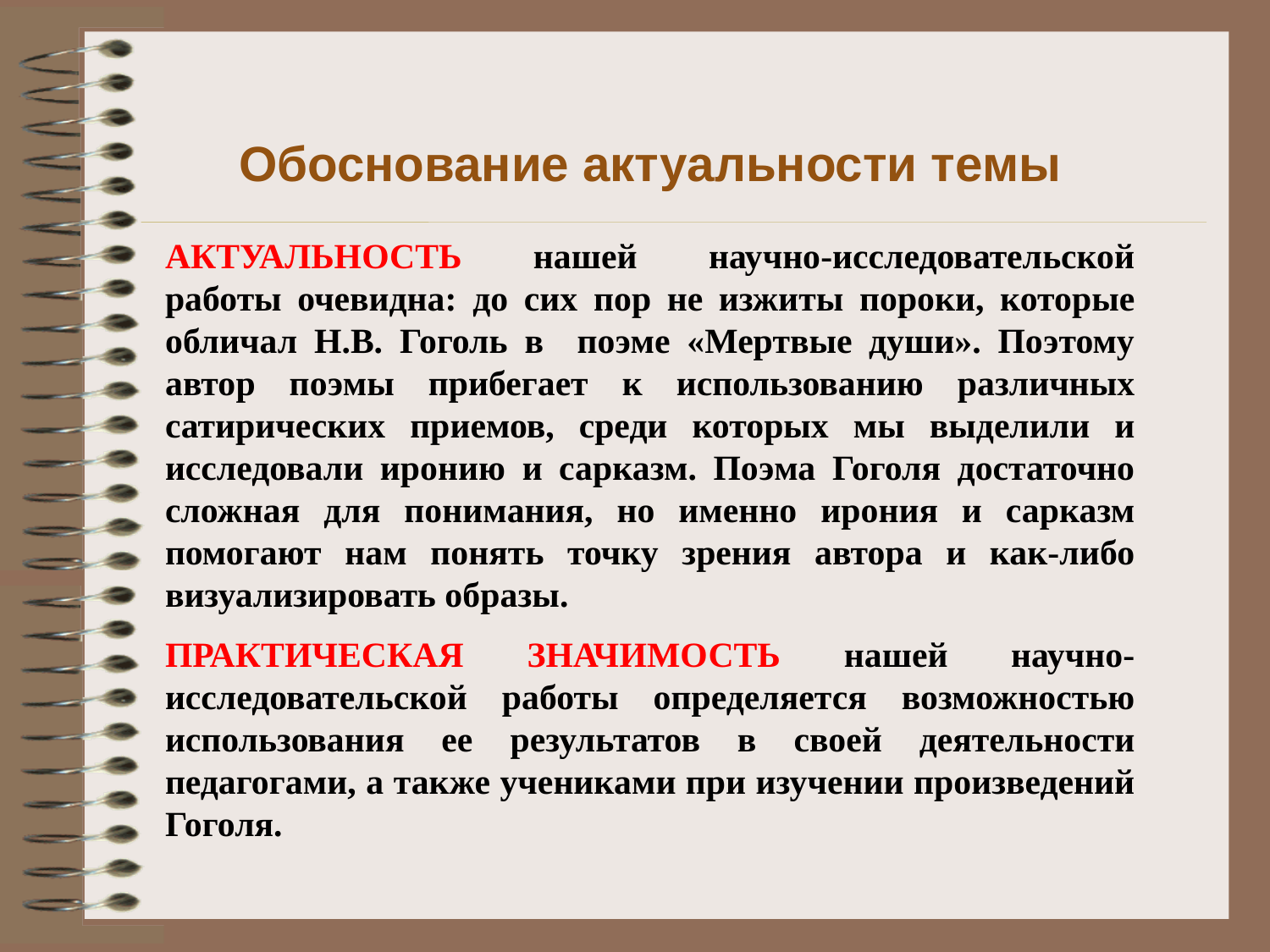

Обоснование актуальности темы
АКТУАЛЬНОСТЬ нашей научно-исследовательской работы очевидна: до сих пор не изжиты пороки, которые обличал Н.В. Гоголь в  поэме «Мертвые души». Поэтому автор поэмы прибегает к использованию различных сатирических приемов, среди которых мы выделили и исследовали иронию и сарказм. Поэма Гоголя достаточно сложная для понимания, но именно ирония и сарказм помогают нам понять точку зрения автора и как-либо визуализировать образы.
ПРАКТИЧЕСКАЯ ЗНАЧИМОСТЬ нашей научно-исследовательской работы определяется возможностью использования ее результатов в своей деятельности педагогами, а также учениками при изучении произведений Гоголя.